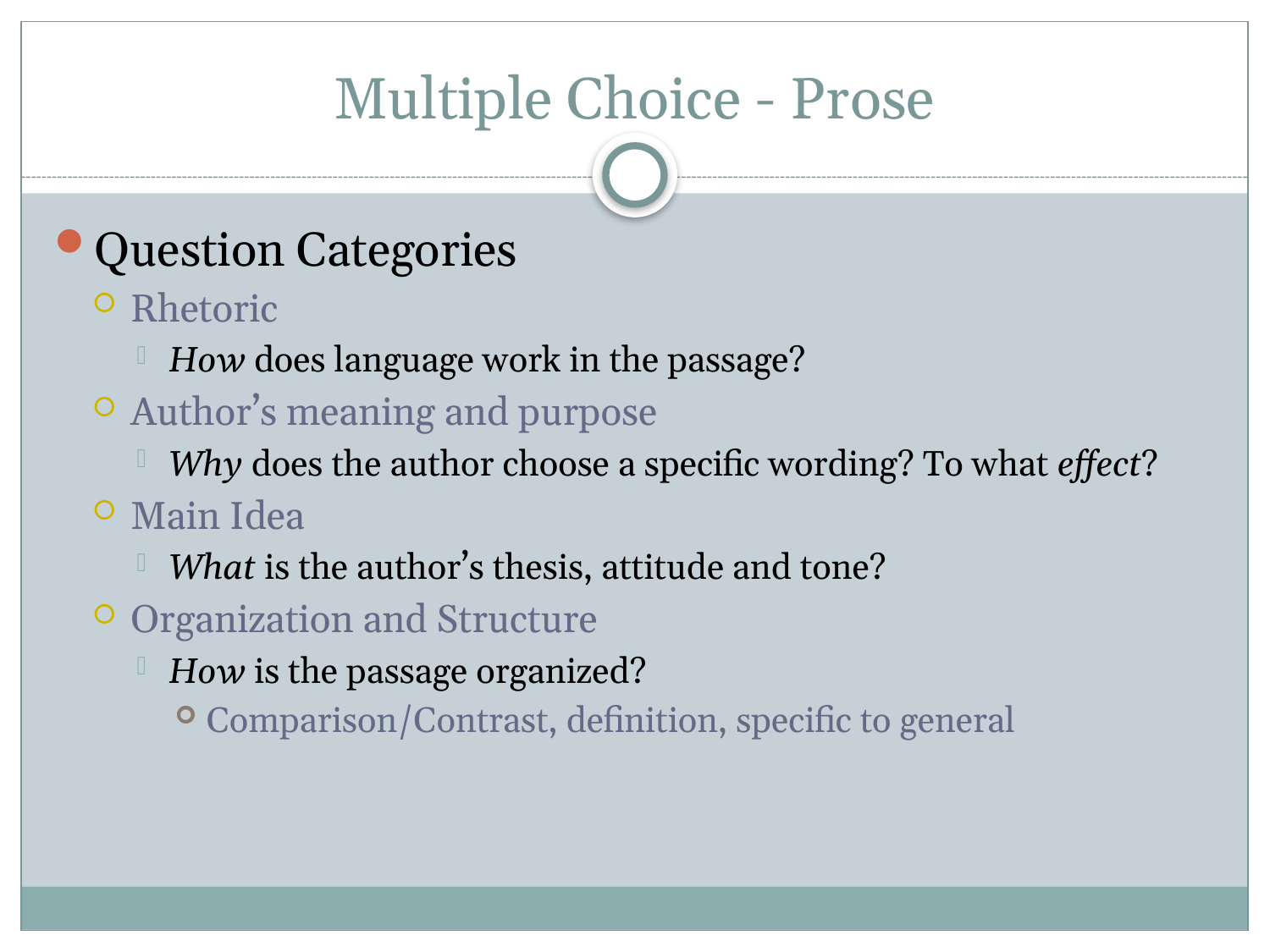

# Multiple Choice - Prose
Question Categories
Rhetoric
How does language work in the passage?
Author’s meaning and purpose
Why does the author choose a specific wording? To what effect?
Main Idea
What is the author’s thesis, attitude and tone?
Organization and Structure
How is the passage organized?
Comparison/Contrast, definition, specific to general